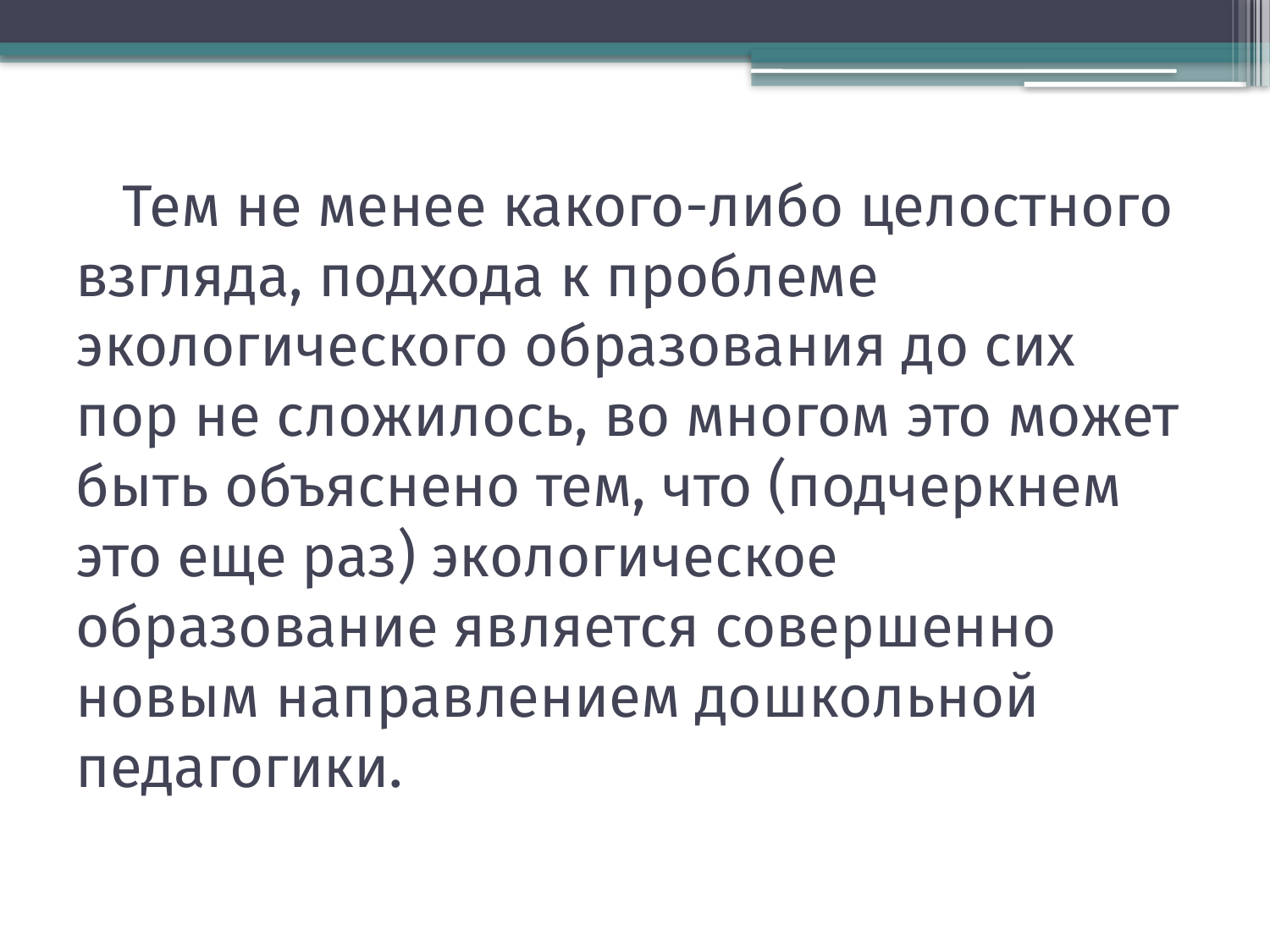

# Тем не менее какого-либо целостного взгляда, подхода к проблеме экологического образования до сих пор не сложилось, во многом это может быть объяснено тем, что (подчеркнем это еще раз) экологическое образование является совершенно новым направлением дошкольной педагогики.